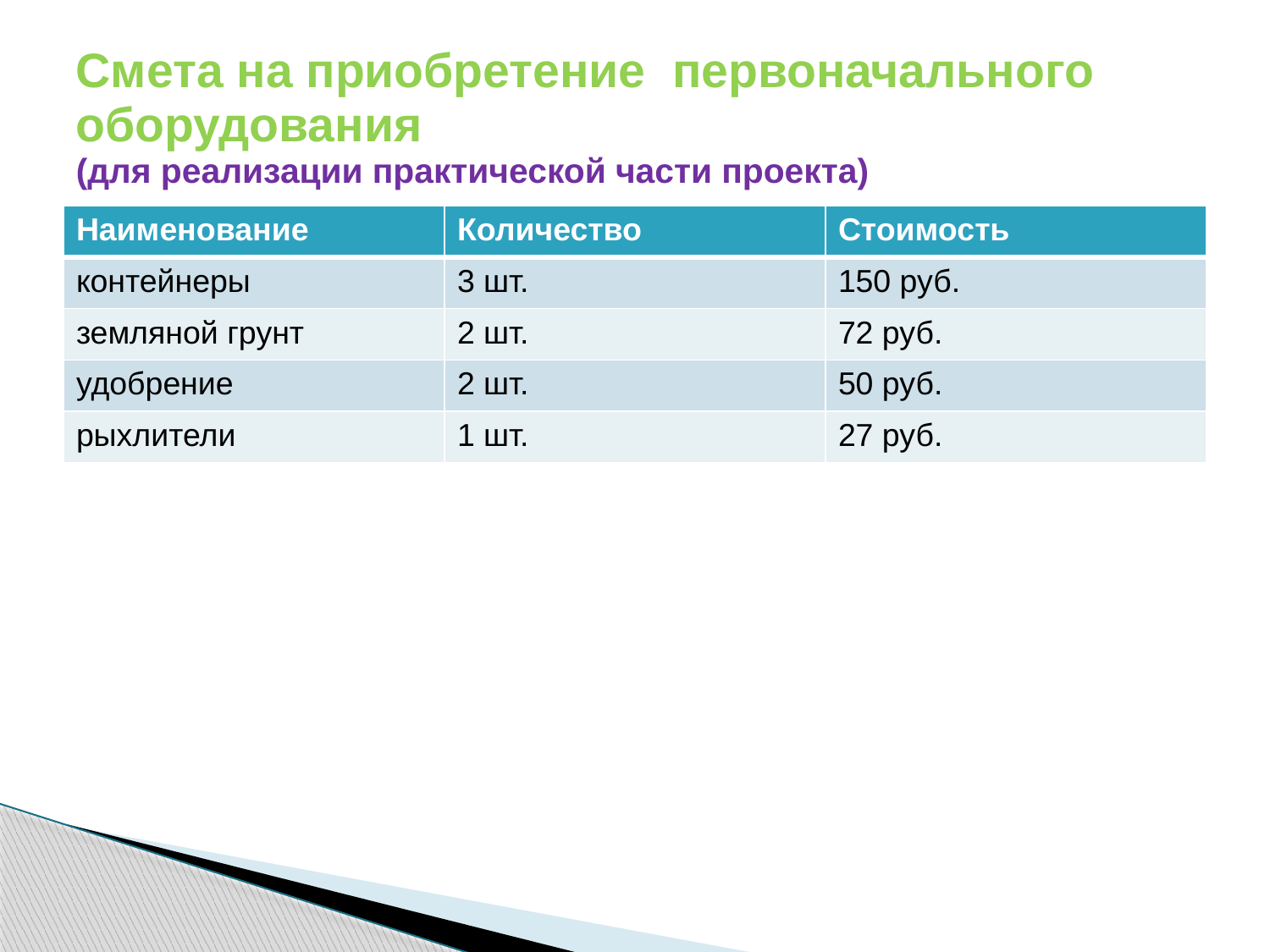

# Смета на приобретение  первоначального оборудования (для реализации практической части проекта)
| Наименование | Количество | Стоимость |
| --- | --- | --- |
| контейнеры | 3 шт. | 150 руб. |
| земляной грунт | 2 шт. | 72 руб. |
| удобрение | 2 шт. | 50 руб. |
| рыхлители | 1 шт. | 27 руб. |